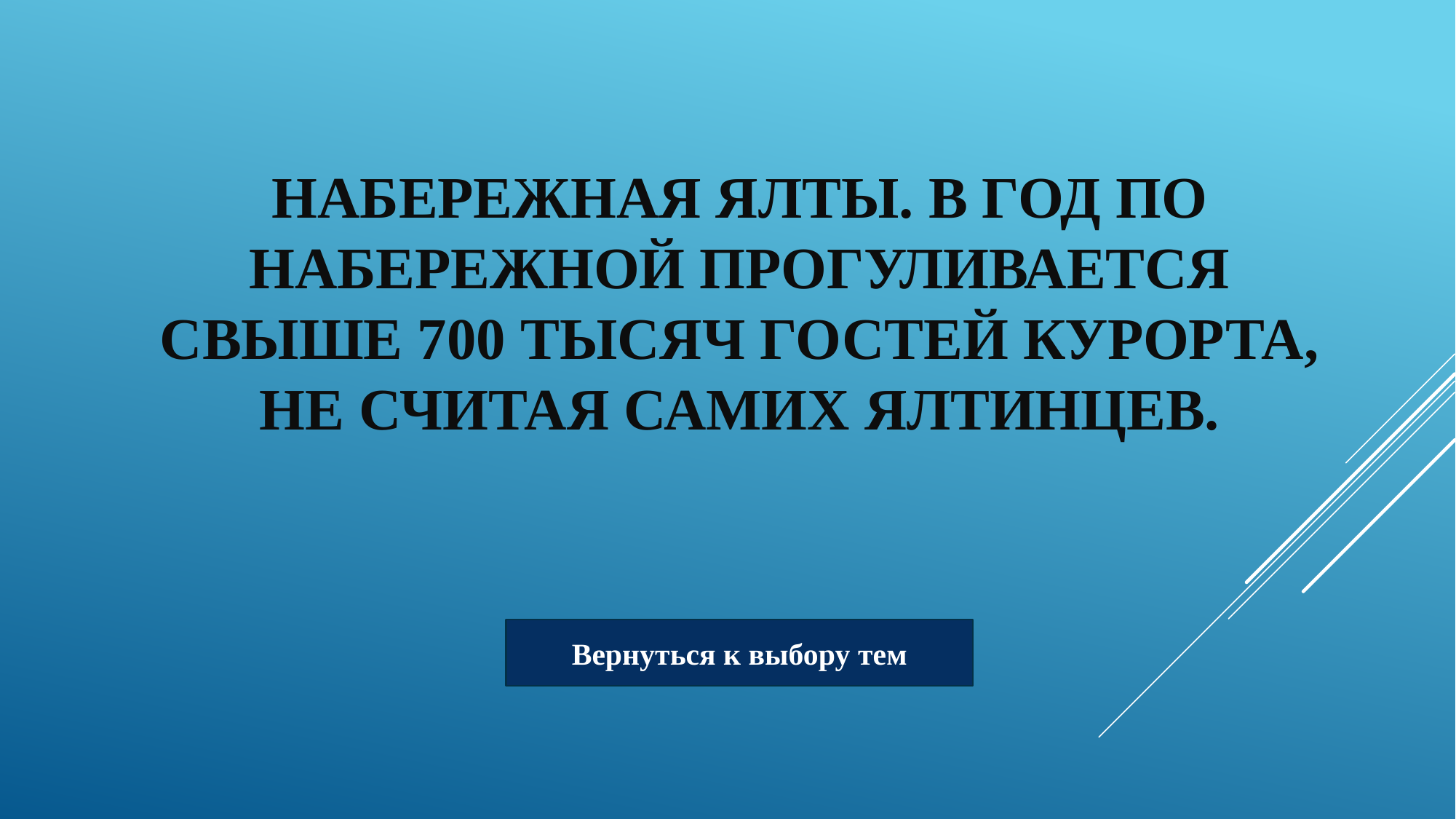

# Набережная Ялты. В год по Набережной прогуливается свыше 700 тысяч гостей курорта, не считая самих ялтинцев.